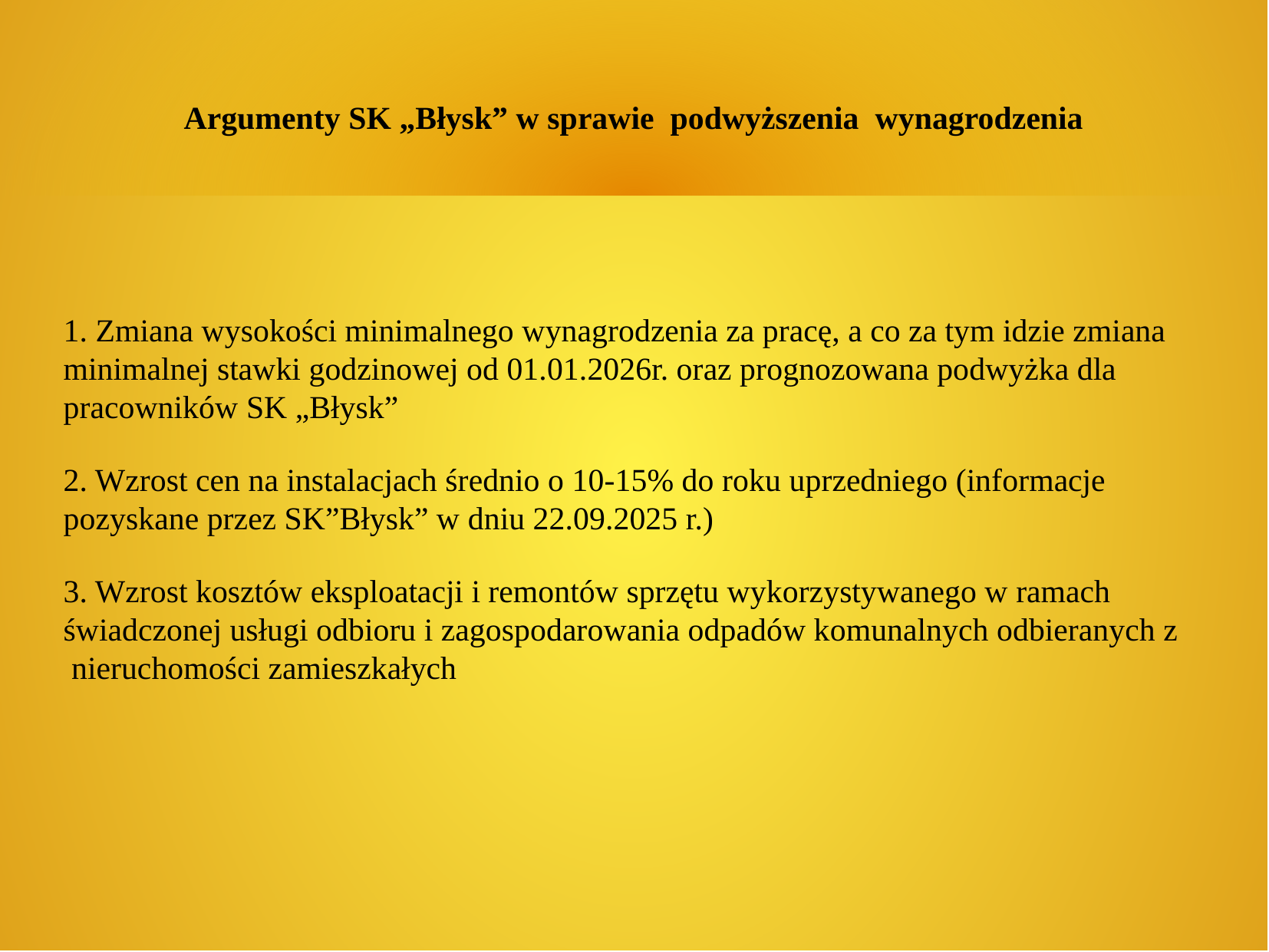

Argumenty SK „Błysk” w sprawie  podwyższenia  wynagrodzenia
1. Zmiana wysokości minimalnego wynagrodzenia za pracę, a co za tym idzie zmiana minimalnej stawki godzinowej od 01.01.2026r. oraz prognozowana podwyżka dla pracowników SK „Błysk”

2. Wzrost cen na instalacjach średnio o 10-15% do roku uprzedniego (informacje pozyskane przez SK”Błysk” w dniu 22.09.2025 r.)

3. Wzrost kosztów eksploatacji i remontów sprzętu wykorzystywanego w ramach świadczonej usługi odbioru i zagospodarowania odpadów komunalnych odbieranych z
 nieruchomości zamieszkałych